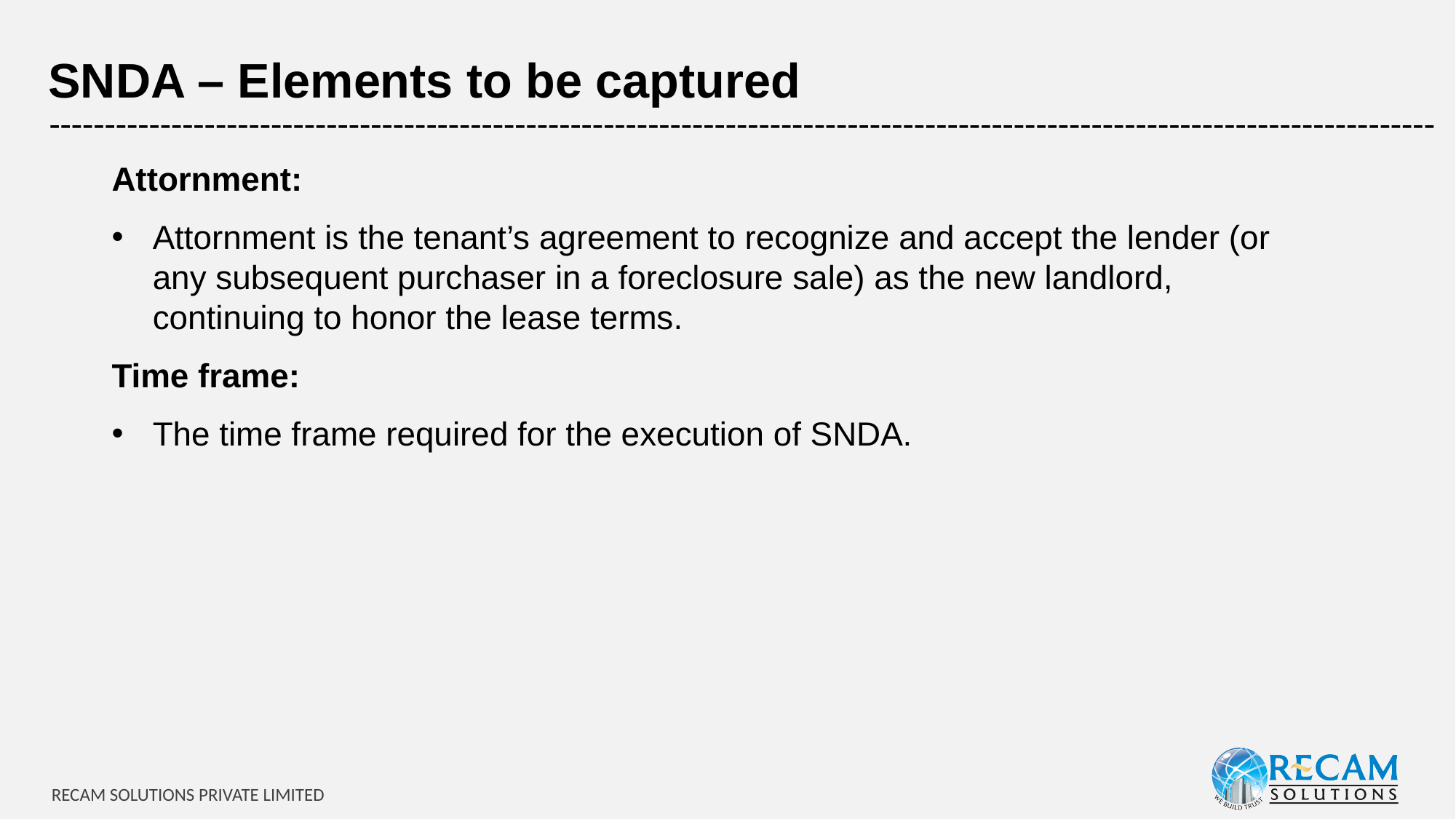

SNDA – Elements to be captured
-----------------------------------------------------------------------------------------------------------------------------
Attornment:
Attornment is the tenant’s agreement to recognize and accept the lender (or any subsequent purchaser in a foreclosure sale) as the new landlord, continuing to honor the lease terms.
Time frame:
The time frame required for the execution of SNDA.
RECAM SOLUTIONS PRIVATE LIMITED